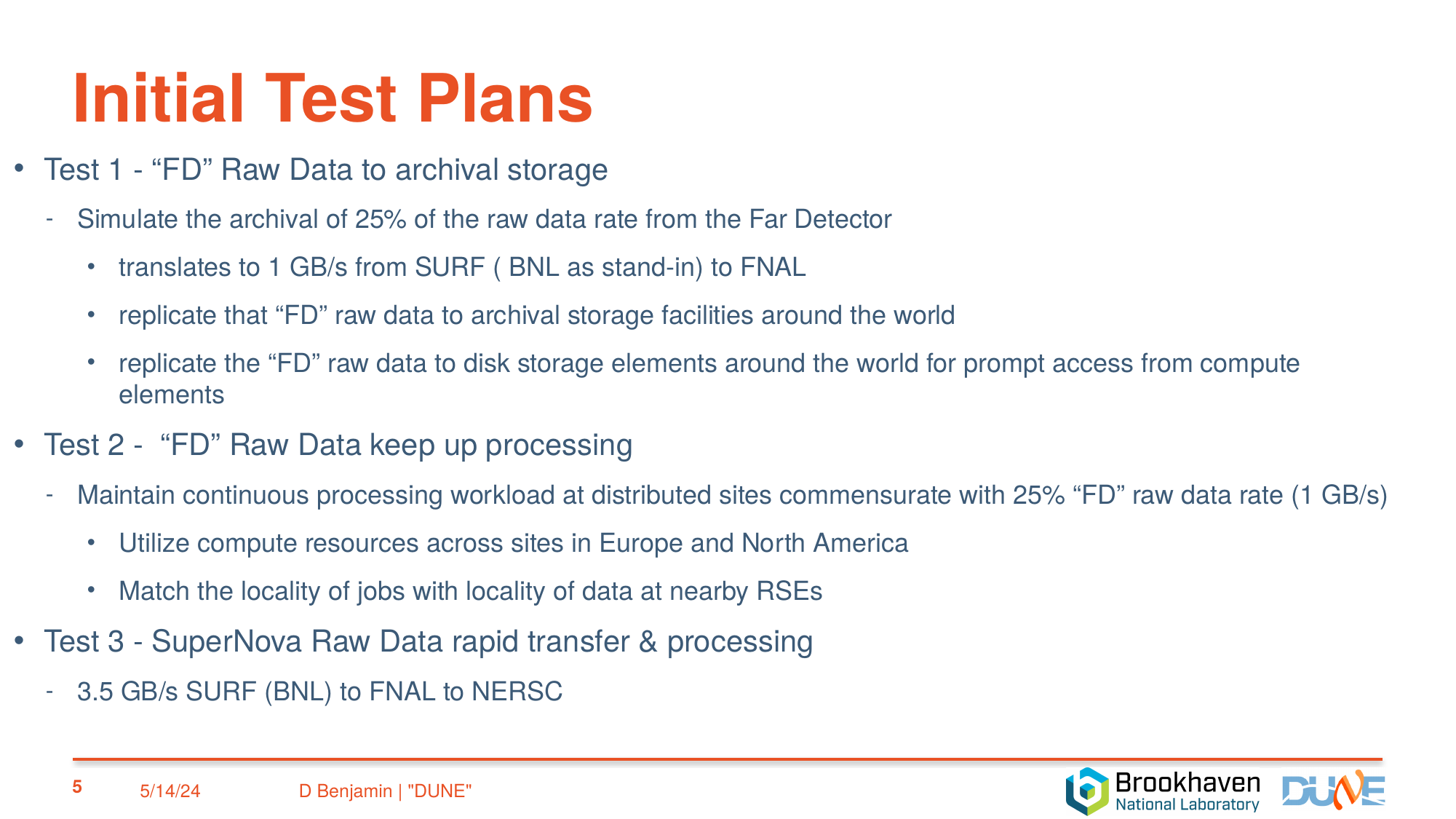

# Initial Test Plans
Test 1 - “FD” Raw Data to archival storage
Simulate the archival of 25% of the raw data rate from the Far Detector
translates to 1 GB/s from SURF ( BNL as stand-in) to FNAL
replicate that “FD” raw data to archival storage facilities around the world
replicate the “FD” raw data to disk storage elements around the world for prompt access from compute elements
Test 2 -  “FD” Raw Data keep up processing
Maintain continuous processing workload at distributed sites commensurate with 25% “FD” raw data rate (1 GB/s)
Utilize compute resources across sites in Europe and North America
Match the locality of jobs with locality of data at nearby RSEs
Test 3 - SuperNova Raw Data rapid transfer & processing
3.5 GB/s SURF (BNL) to FNAL to NERSC

5
5/14/24
D Benjamin | "DUNE"